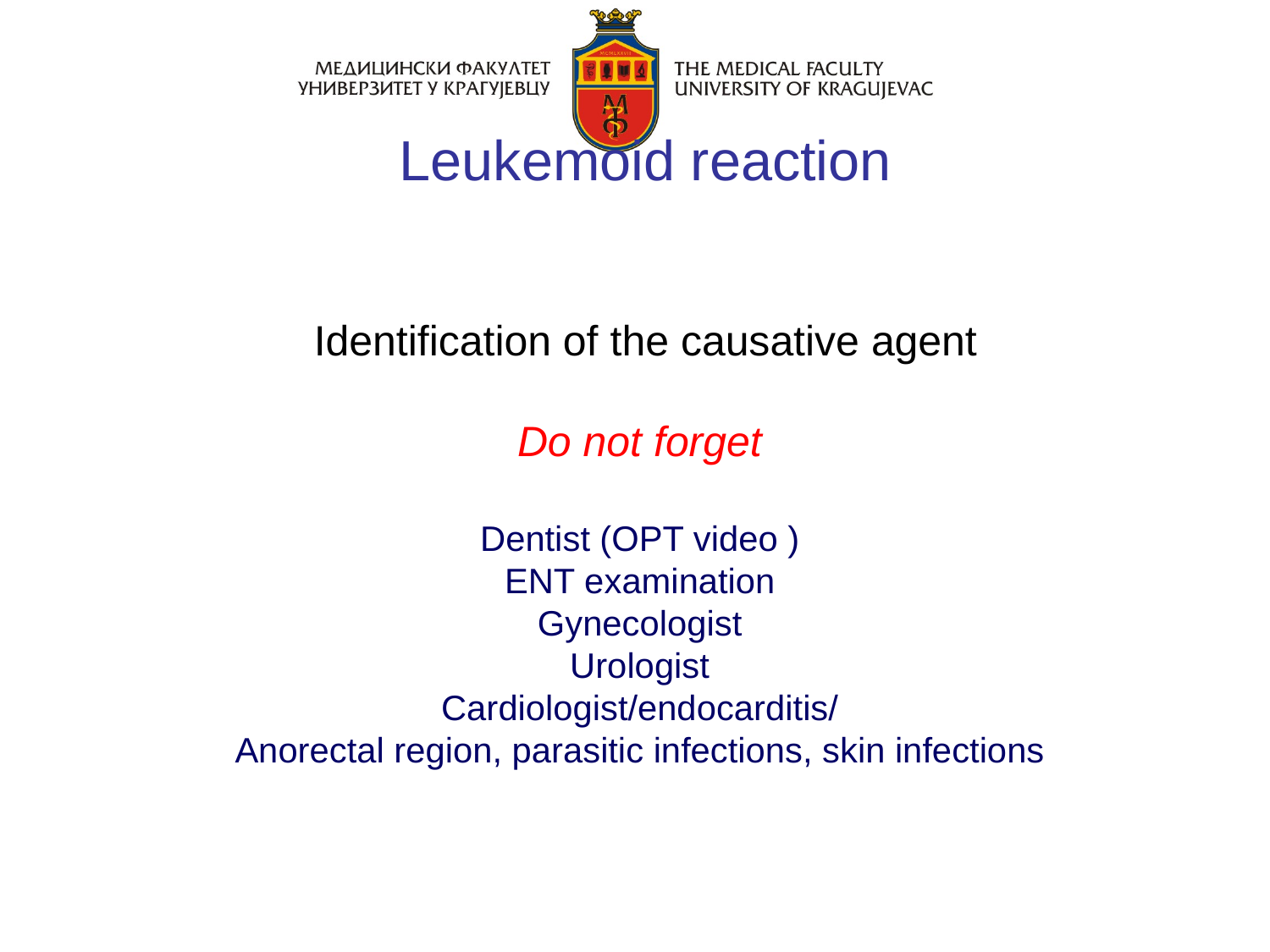

# Leukemoid reaction

     Identification of the causative agent

Do not forget

Dentist (OPT video )
ENT examination
Gynecologist
Urologist
Cardiologist/endocarditis/
Anorectal region, parasitic infections, skin infections